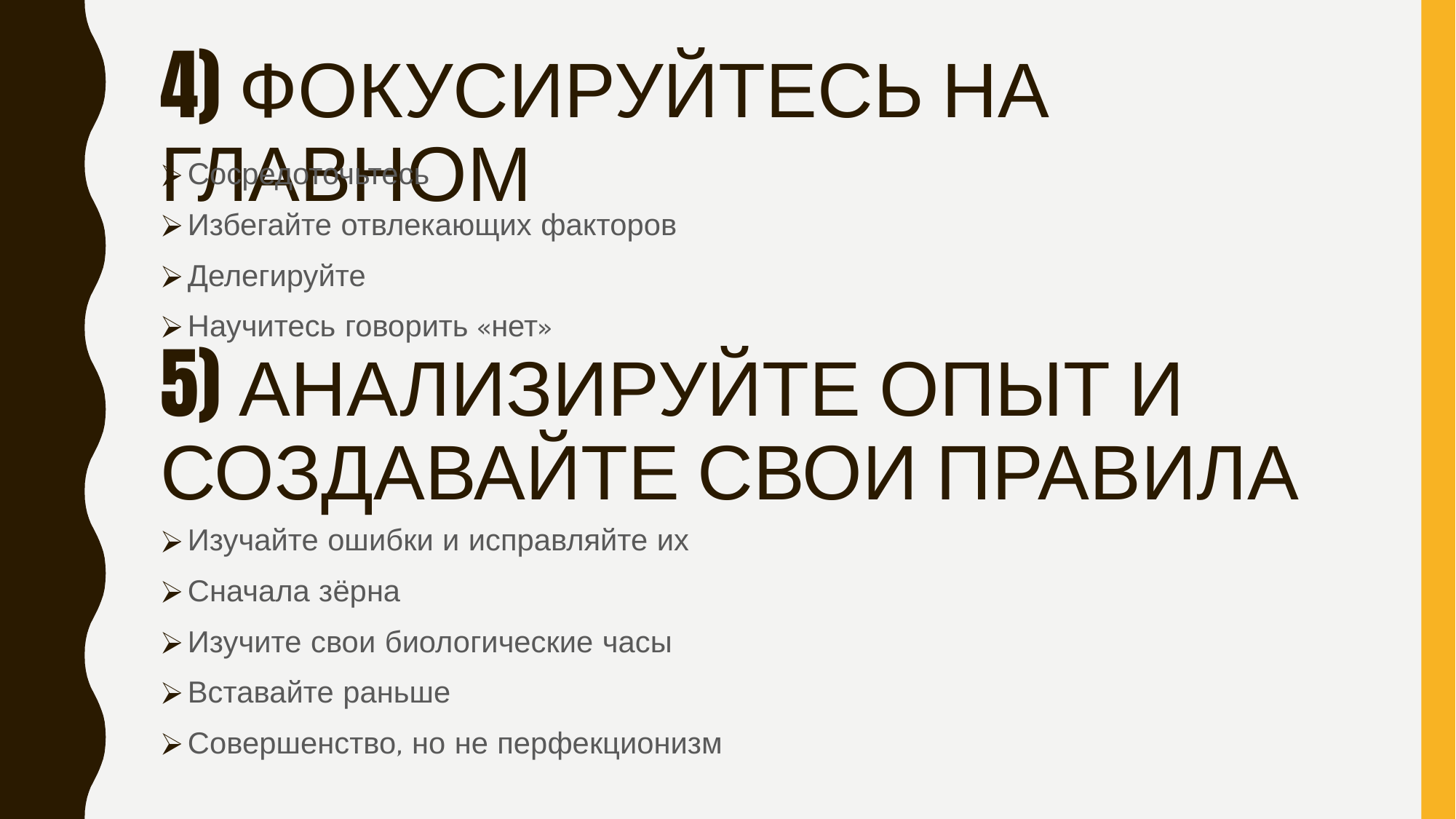

# 4) ФОКУСИРУЙТЕСЬ НА ГЛАВНОМ
Сосредоточьтесь
Избегайте отвлекающих факторов
Делегируйте
Научитесь говорить «нет»
5) АНАЛИЗИРУЙТЕ ОПЫТ И СОЗДАВАЙТЕ СВОИ ПРАВИЛА
Изучайте ошибки и исправляйте их
Сначала зёрна
Изучите свои биологические часы
Вставайте раньше
Совершенство, но не перфекционизм